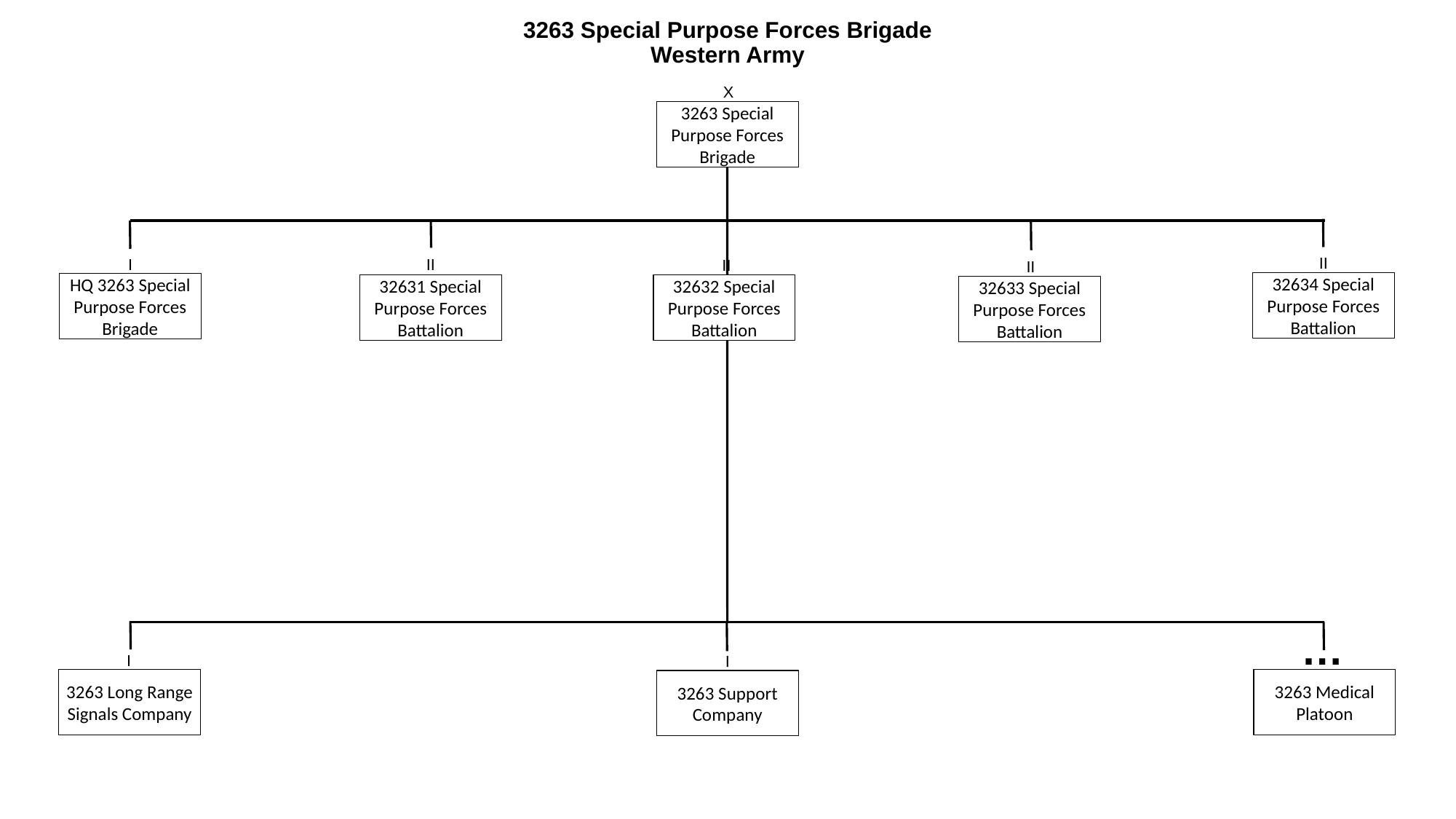

# 3263 Special Purpose Forces Brigade Western Army
X
3263 Special Purpose Forces Brigade
II
I
II
II
II
32634 Special Purpose Forces Battalion
HQ 3263 Special Purpose Forces Brigade
32631 Special Purpose Forces Battalion
32632 Special Purpose Forces Battalion
32633 Special Purpose Forces Battalion
…
I
I
3263 Long Range Signals Company
3263 Medical
Platoon
3263 Support Company